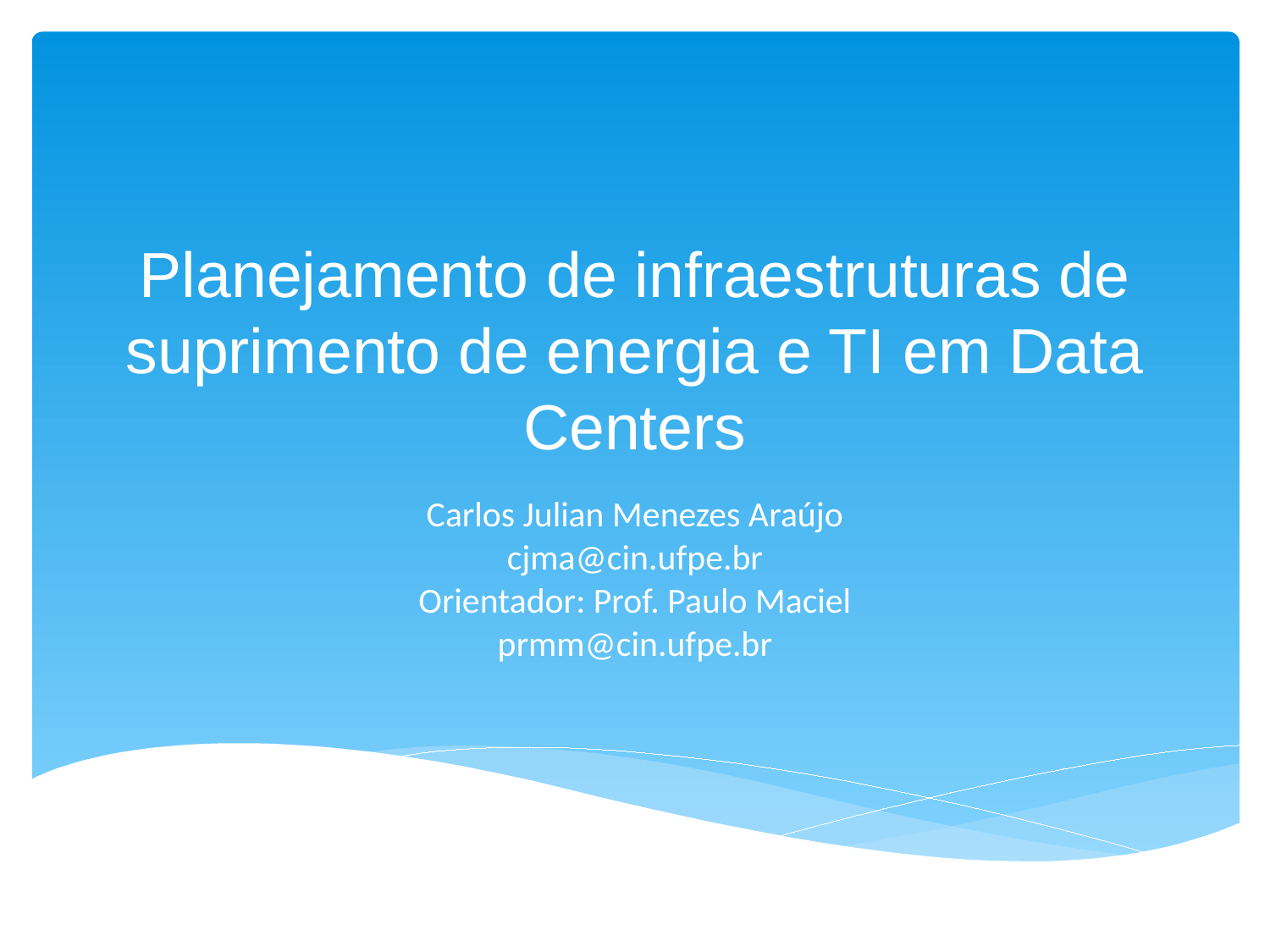

# Planejamento de infraestruturas de suprimento de energia e TI em Data Centers
Carlos Julian Menezes Araújo
cjma@cin.ufpe.br
Orientador: Prof. Paulo Maciel
prmm@cin.ufpe.br